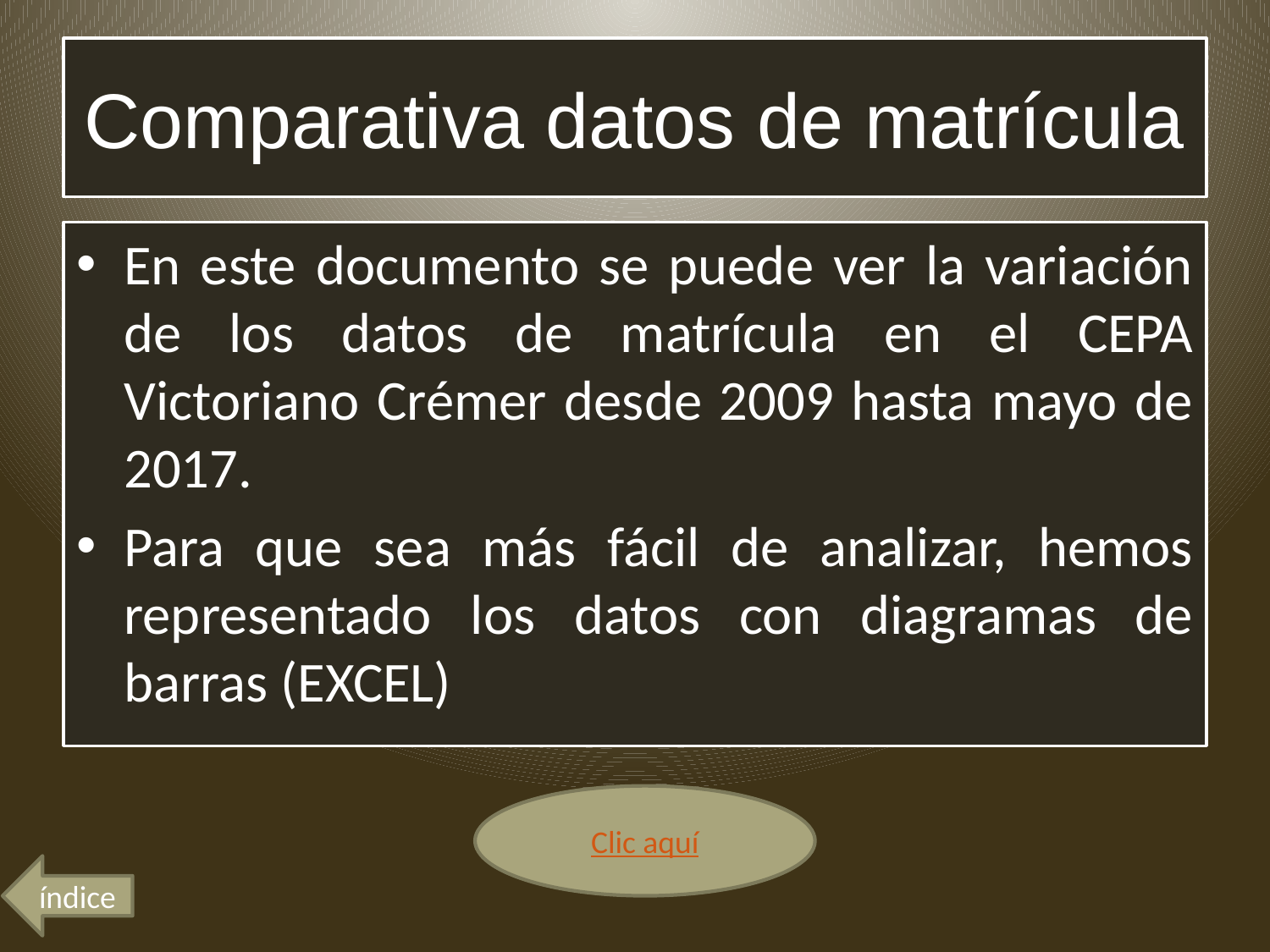

# Comparativa datos de matrícula
En este documento se puede ver la variación de los datos de matrícula en el CEPA Victoriano Crémer desde 2009 hasta mayo de 2017.
Para que sea más fácil de analizar, hemos representado los datos con diagramas de barras (EXCEL)
Clic aquí
índice